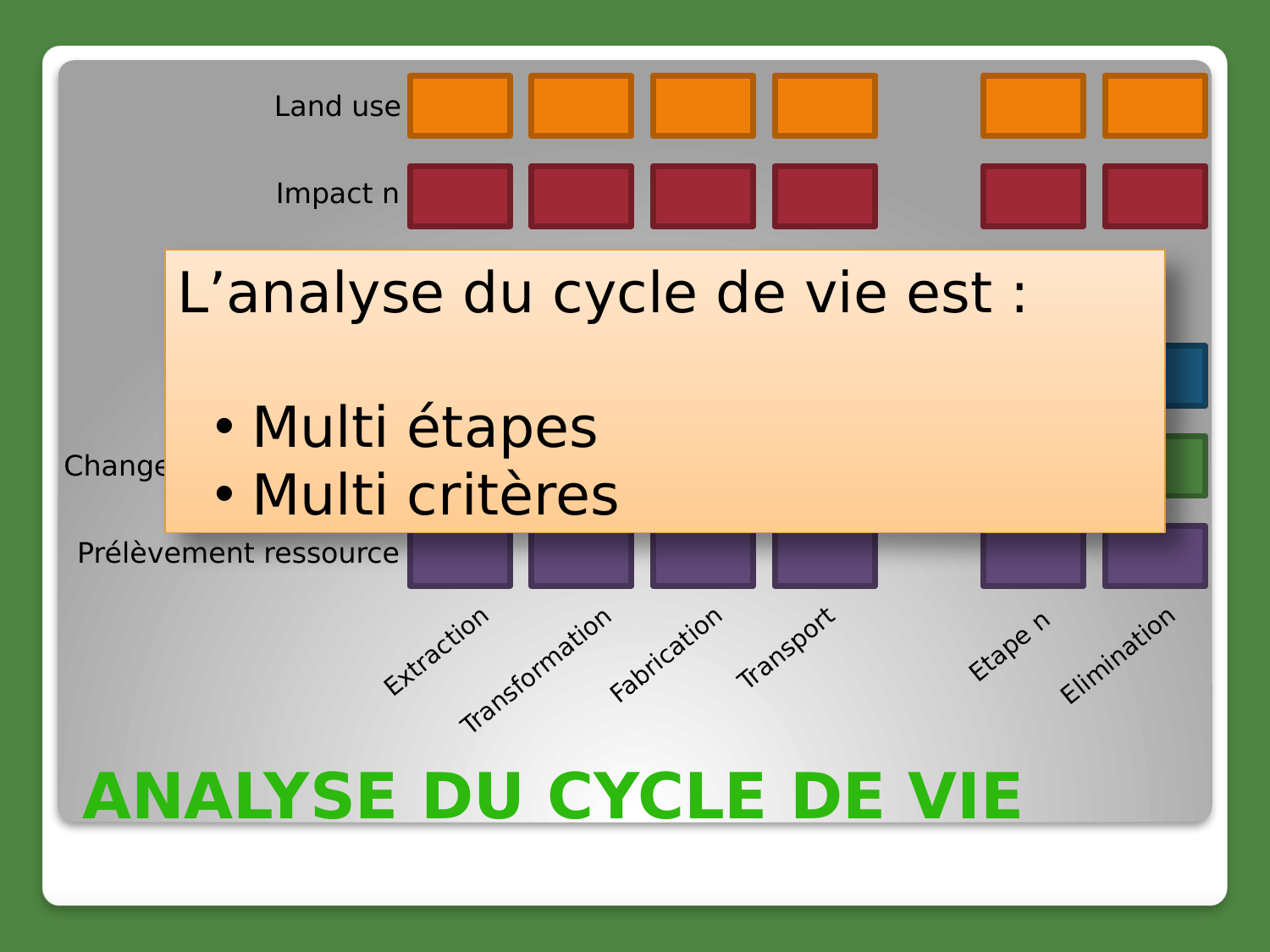

Land use

Impact n
L’analyse du cycle de vie est :

Multi étapes
Multi critères

Eutrophisation

Changement climatique

Prélèvement ressource
Transport
Extraction
Fabrication
Etape n
Elimination
Transformation
# Analyse du cycle de vie